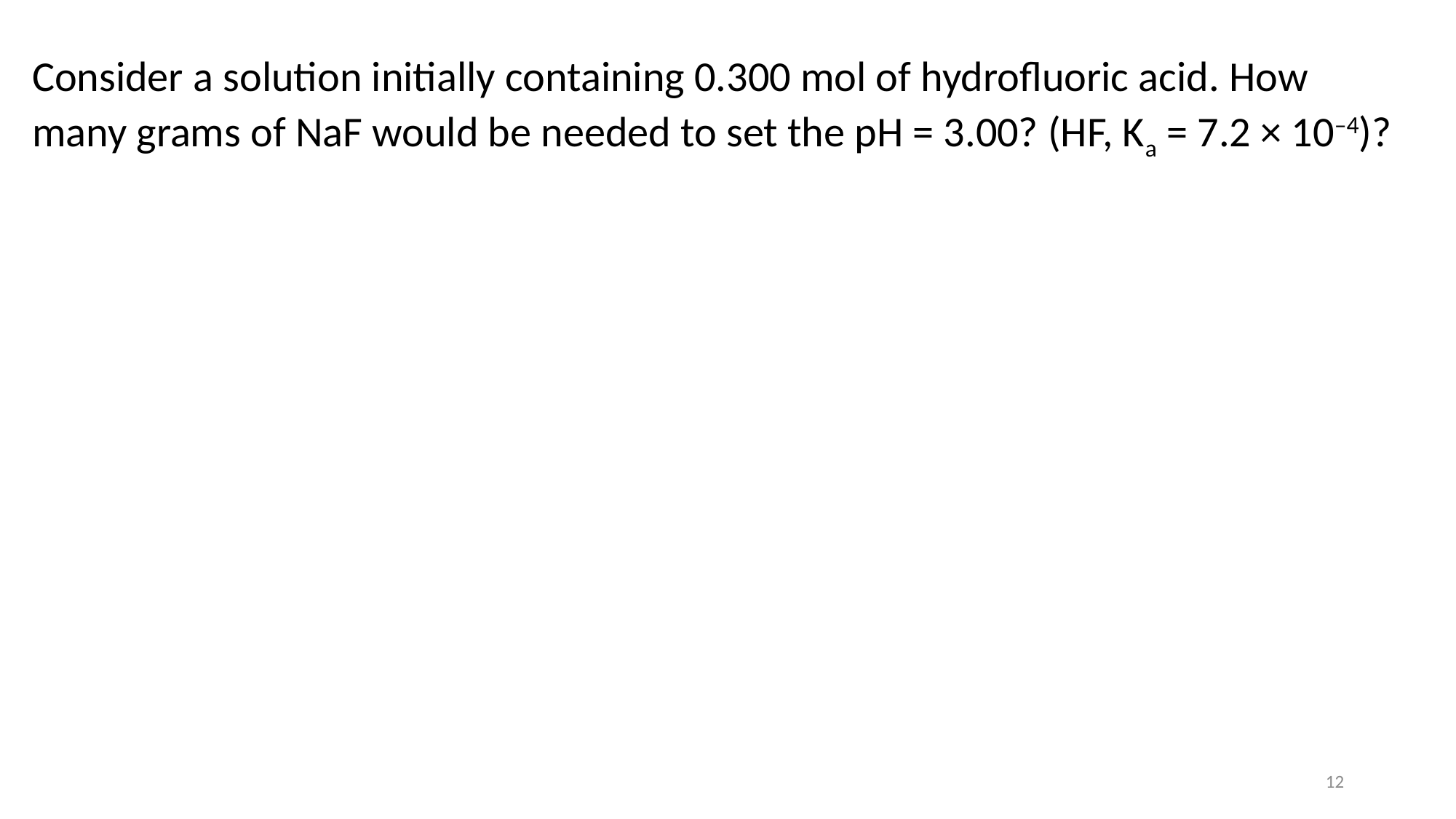

Consider a solution initially containing 0.300 mol of hydrofluoric acid. How many grams of NaF would be needed to set the pH = 3.00? (HF, Ka = 7.2 × 10–4)?
12